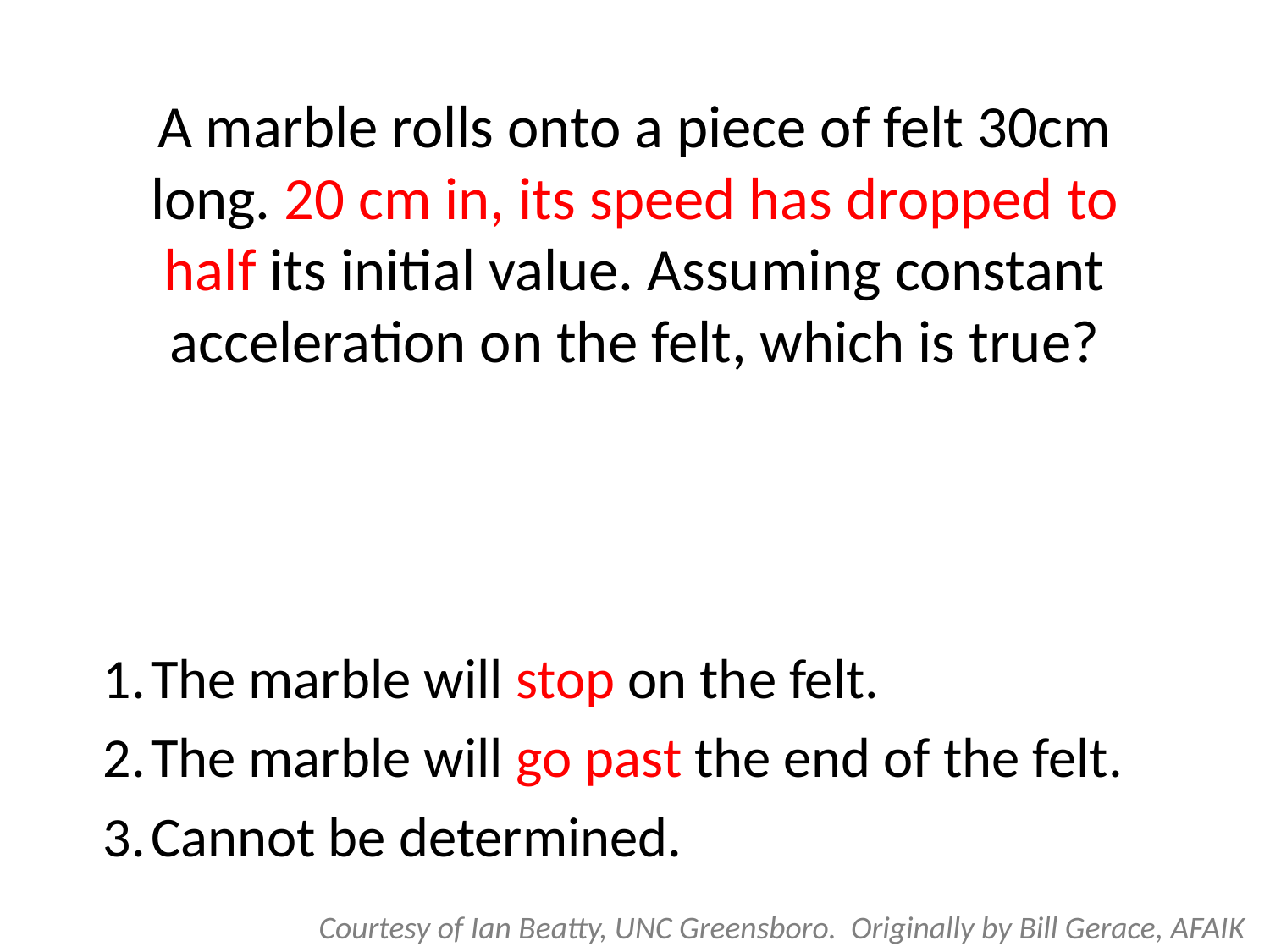

# A marble rolls onto a piece of felt 30cm long. 20 cm in, its speed has dropped to half its initial value. Assuming constant acceleration on the felt, which is true?
The marble will stop on the felt.
The marble will go past the end of the felt.
Cannot be determined.
Courtesy of Ian Beatty, UNC Greensboro.  Originally by Bill Gerace, AFAIK